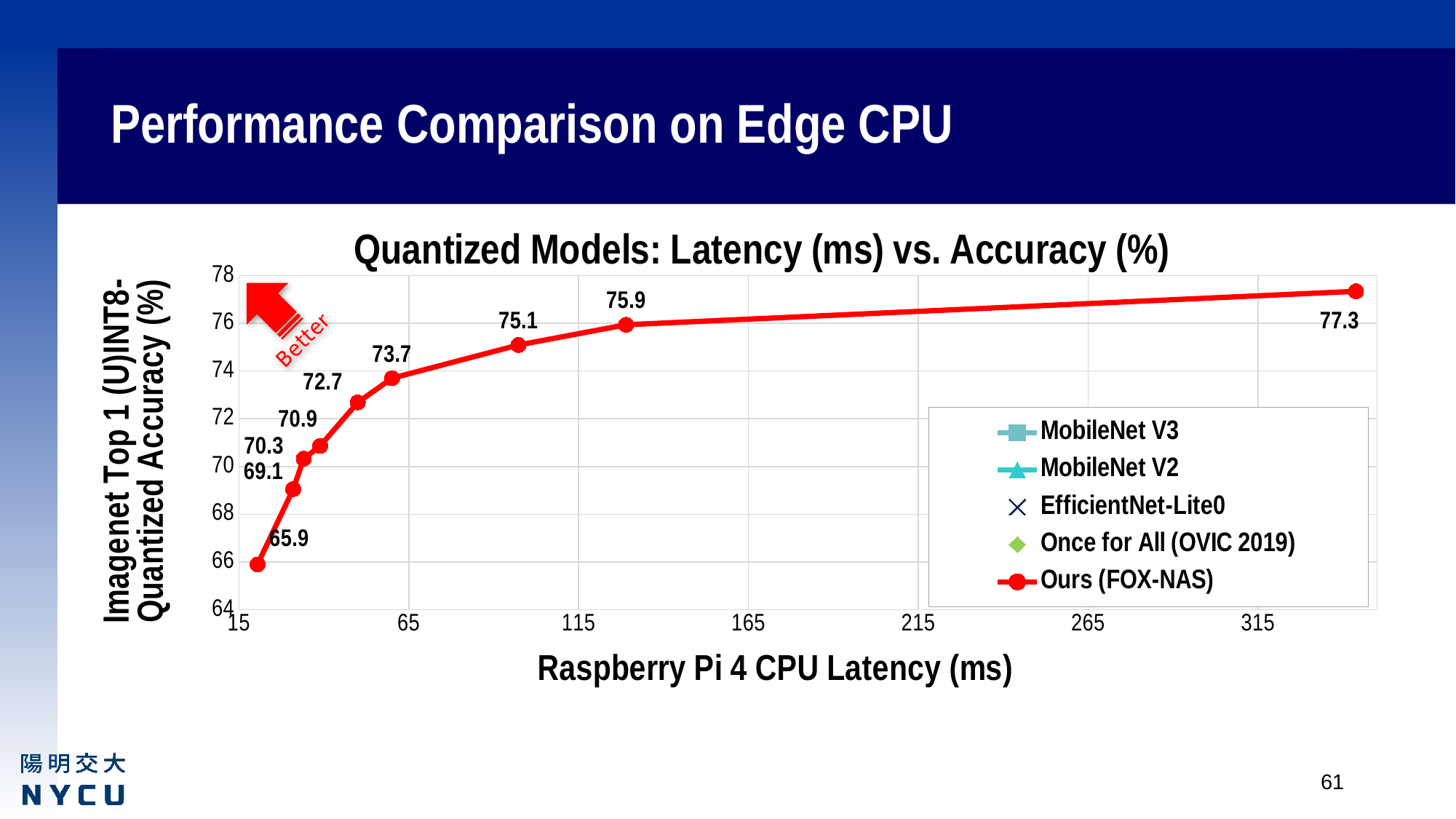

# Performance Comparison on Edge CPU

### Chart: Quantized Models: Latency (ms) vs. Accuracy (%)

| Category | MobileNet V3 | MobileNet V2 | EfficientNet-Lite0 | Once for All (OVIC 2019) | Ours (FOX-NAS) |
|---|---|---|---|---|---|
Better
61